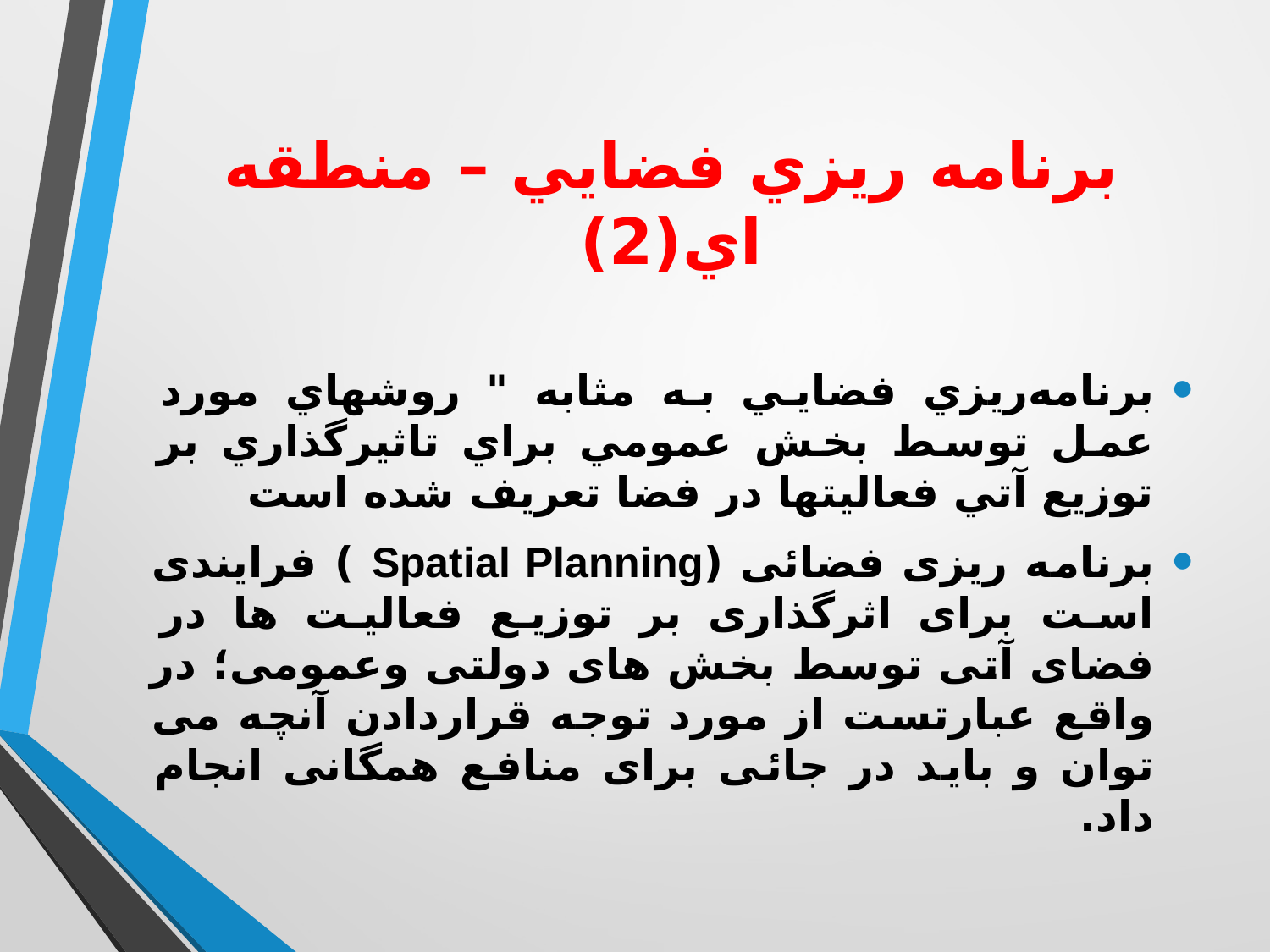

# برنامه ريزي فضايي – منطقه اي(2)
برنامه‌ريزي فضايي به مثابه " روشهاي مورد عمل توسط بخش عمومي براي تاثيرگذاري بر توزيع آتي فعاليتها در فضا تعريف شده است
برنامه ريزی فضائی (Spatial Planning ) فرایندی است برای اثرگذاری بر توزیع فعالیت ها در فضای آتی توسط بخش های دولتی وعمومی؛ در واقع عبارتست از مورد توجه قراردادن آنچه می توان و باید در جائی برای منافع همگانی انجام داد.